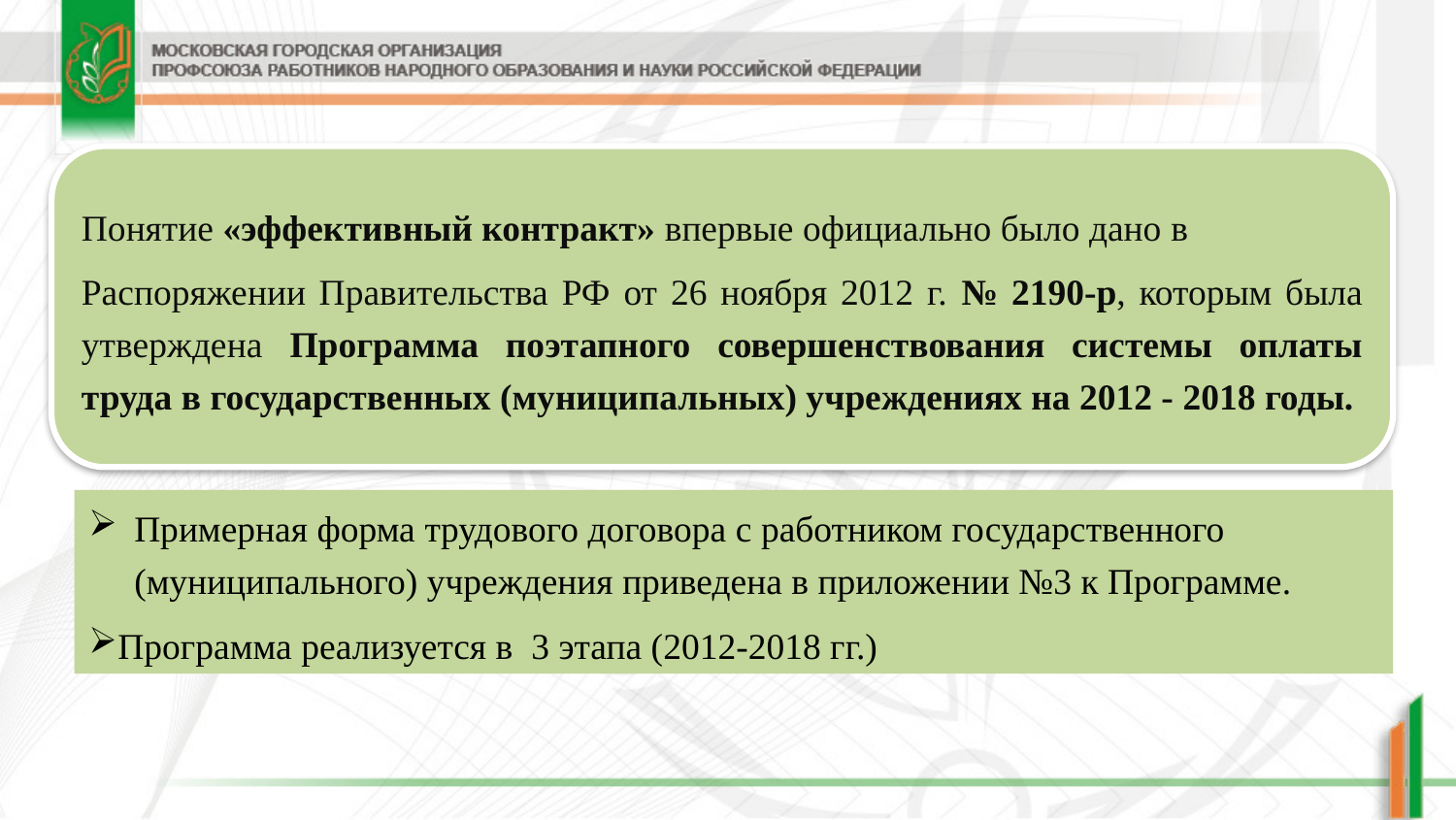

Понятие «эффективный контракт» впервые официально было дано в
Распоряжении Правительства РФ от 26 ноября 2012 г. № 2190-р, которым была утверждена Программа поэтапного совершенствования системы оплаты труда в государственных (муниципальных) учреждениях на 2012 - 2018 годы.
Примерная форма трудового договора с работником государственного (муниципального) учреждения приведена в приложении №3 к Программе.
Программа реализуется в  3 этапа (2012-2018 гг.)